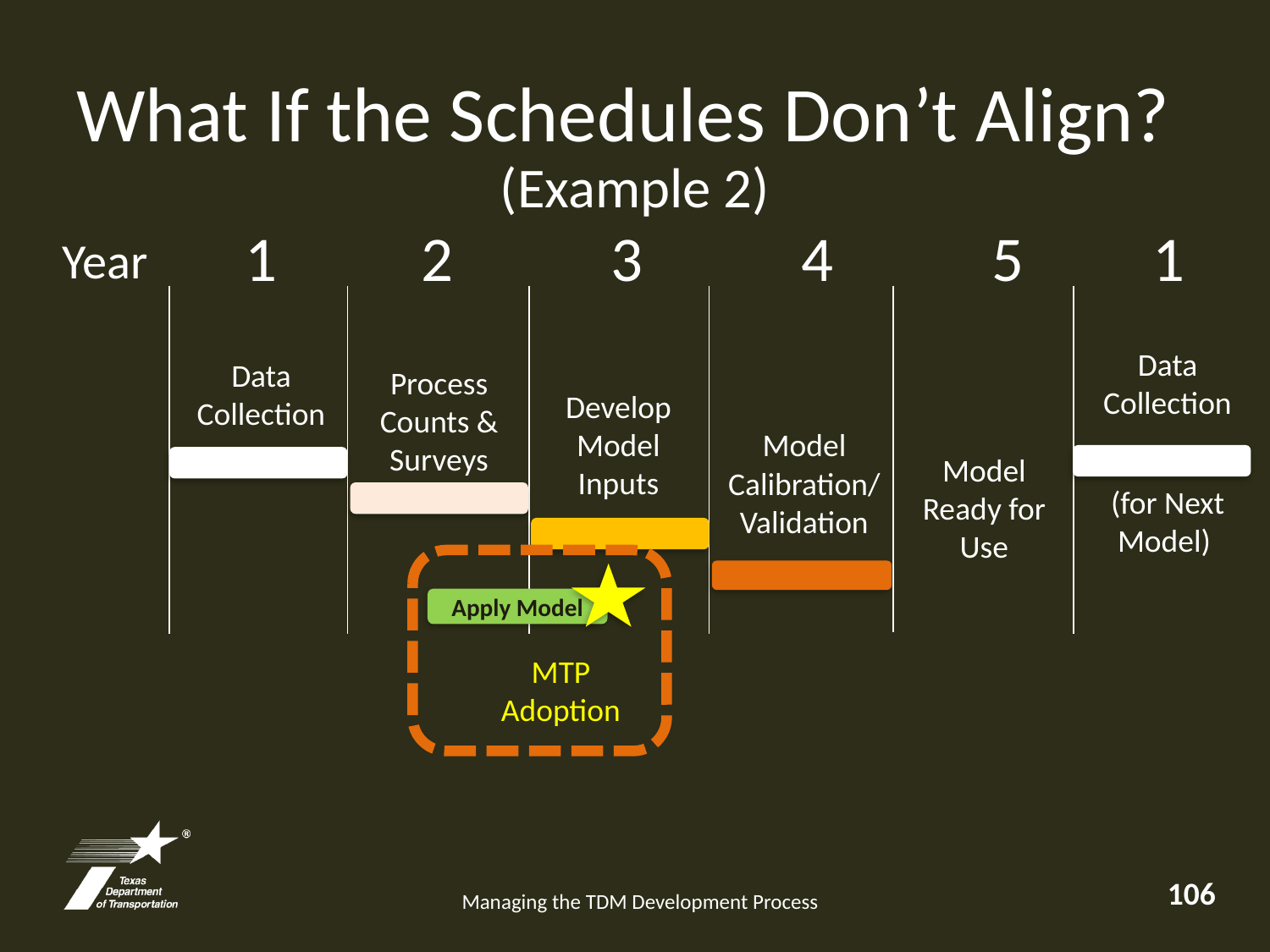

# What If the Schedules Don’t Align?
(Example 2)
1          2           3           4           5         1
    Year
Data Collection
Data Collection
Process
Counts & Surveys
Develop
Model Inputs
Model
Calibration/
Validation
Model Ready for Use

 (for Next Model)

Apply Model
MTP Adoption